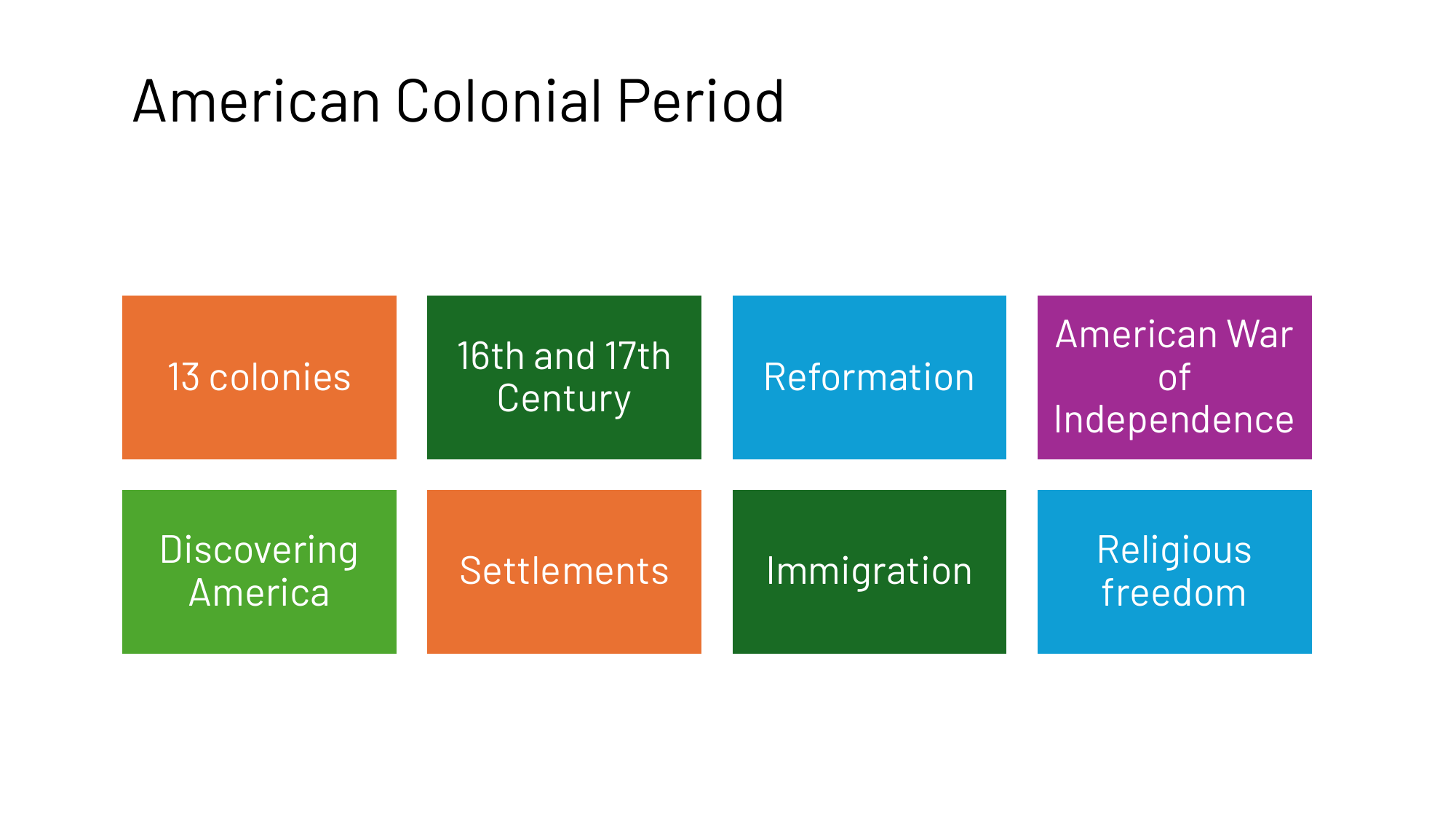

# American Colonial Period
13 colonies
16th and 17th Century
Reformation
American War of Independence
Discovering America
Settlements
Immigration
Religious freedom